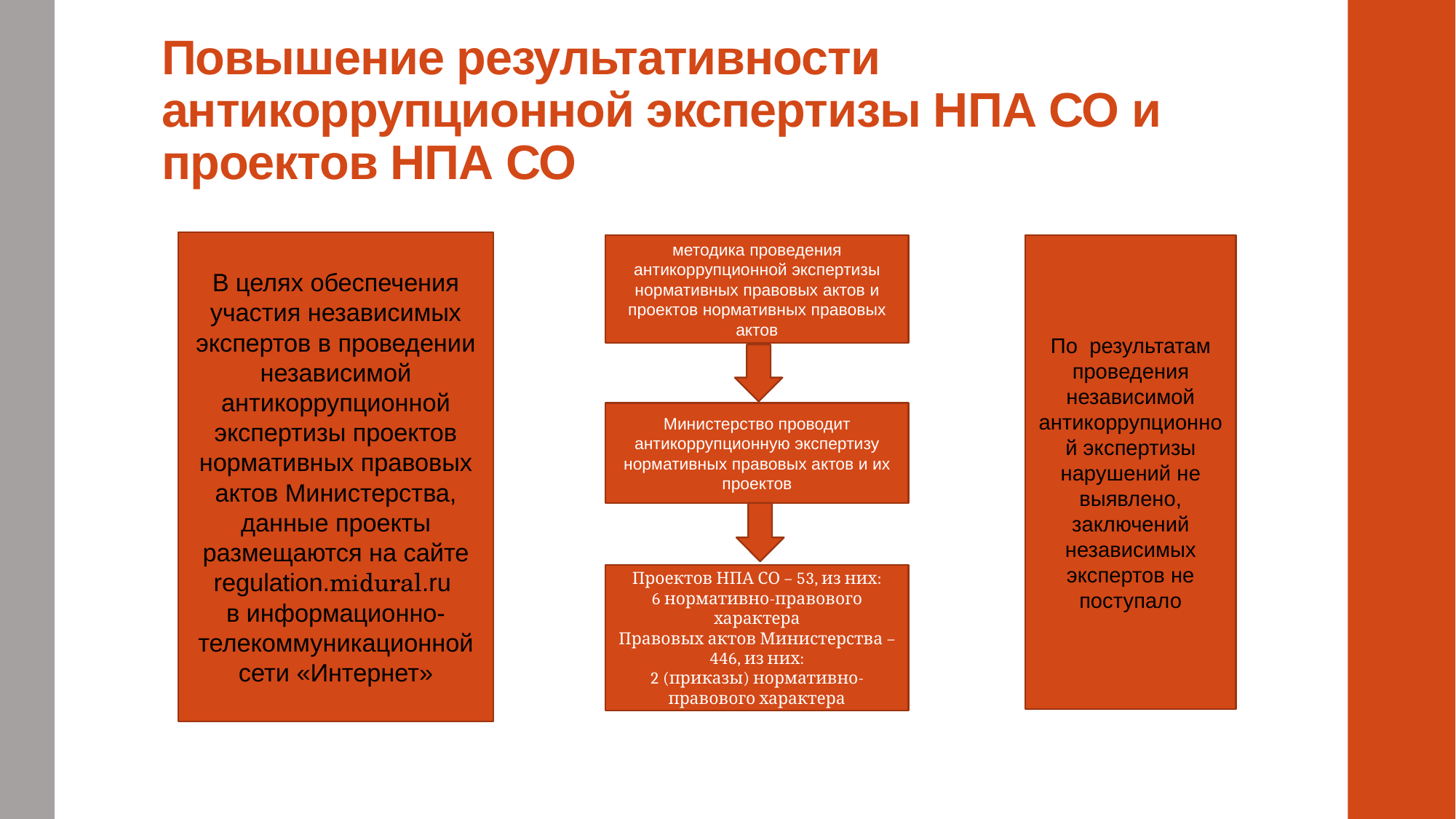

# Повышение результативности антикоррупционной экспертизы НПА СО и проектов НПА СО
В целях обеспечения участия независимых экспертов в проведении независимой антикоррупционной экспертизы проектов нормативных правовых актов Министерства, данные проекты размещаются на сайте regulation.midural.ru
в информационно-телекоммуникационной
 сети «Интернет»
методика проведения антикоррупционной экспертизы нормативных правовых актов и проектов нормативных правовых актов
По  результатам проведения независимой антикоррупционной экспертизы нарушений не выявлено, заключений независимых экспертов не поступало

Министерство проводит антикоррупционную экспертизу нормативных правовых актов и их проектов

Проектов НПА СО – 53, из них:
6 нормативно-правового характера
Правовых актов Министерства – 446, из них:
2 (приказы) нормативно- правового характера